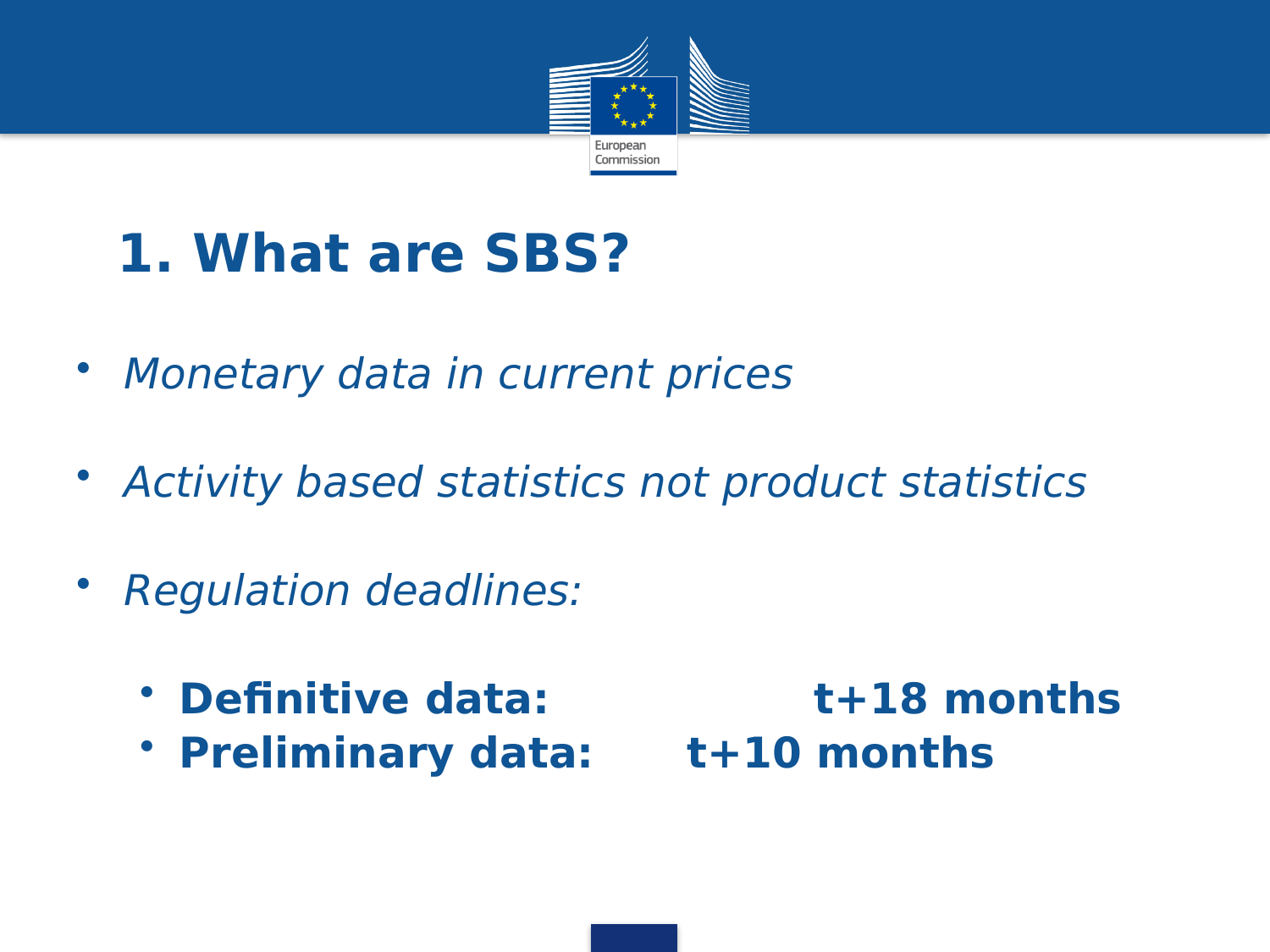

# 1. What are SBS?
Monetary data in current prices

Activity based statistics not product statistics

Regulation deadlines:

Definitive data: 		t+18 months
Preliminary data: 	t+10 months